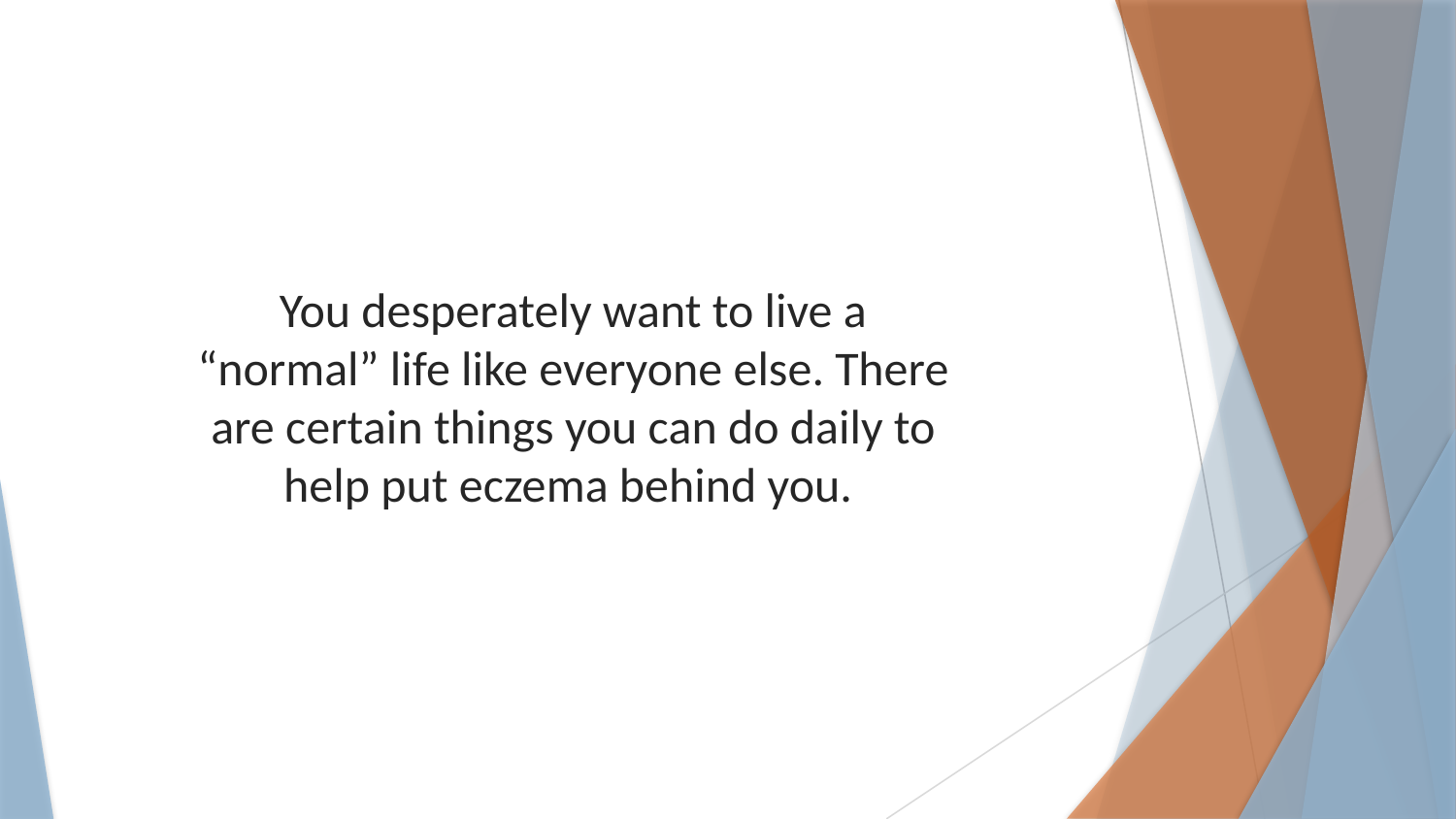

You desperately want to live a “normal” life like everyone else. There are certain things you can do daily to help put eczema behind you.